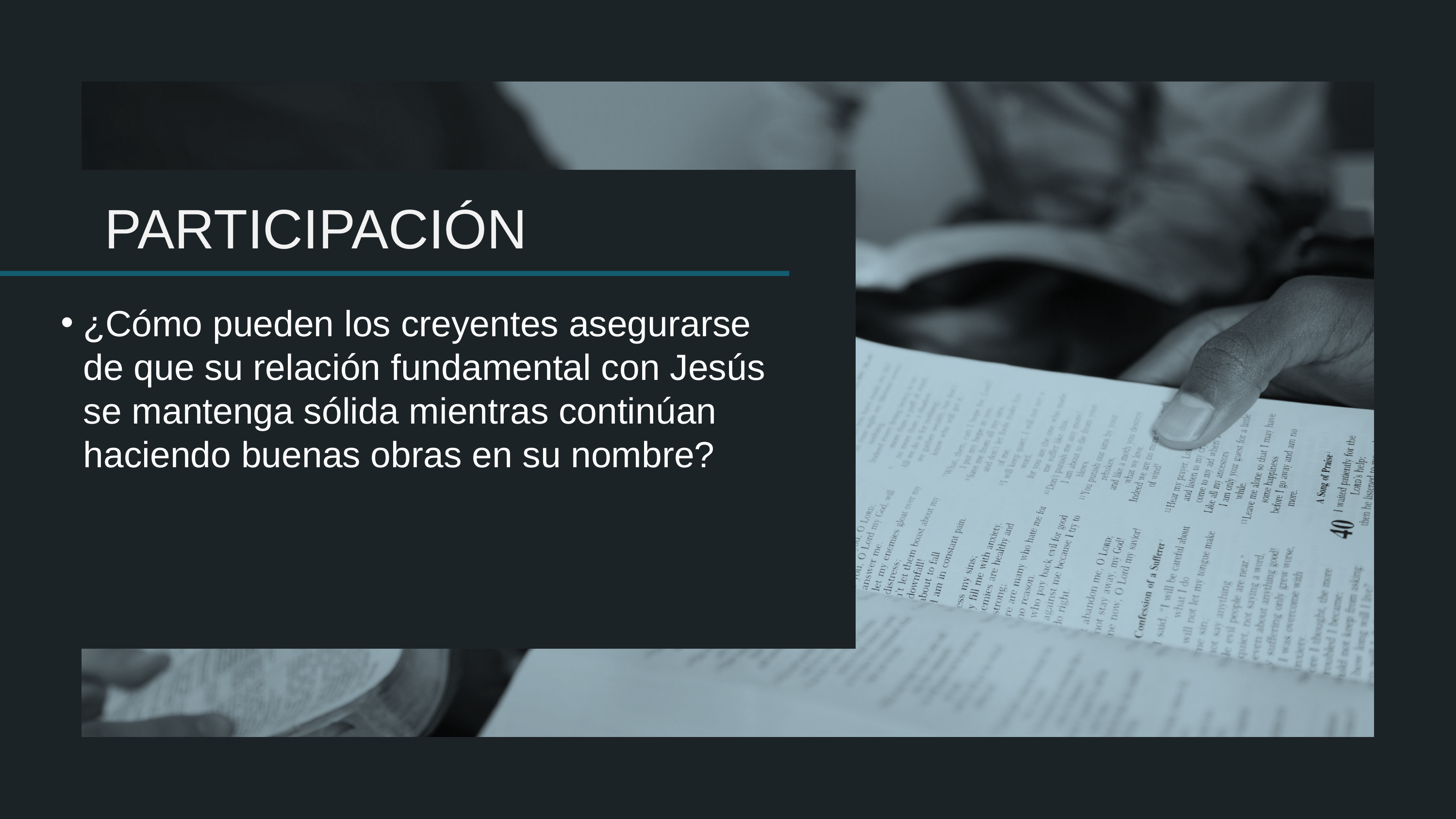

¿Cómo pueden los creyentes asegurarse de que su relación fundamental con Jesús se mantenga sólida mientras continúan haciendo buenas obras en su nombre?